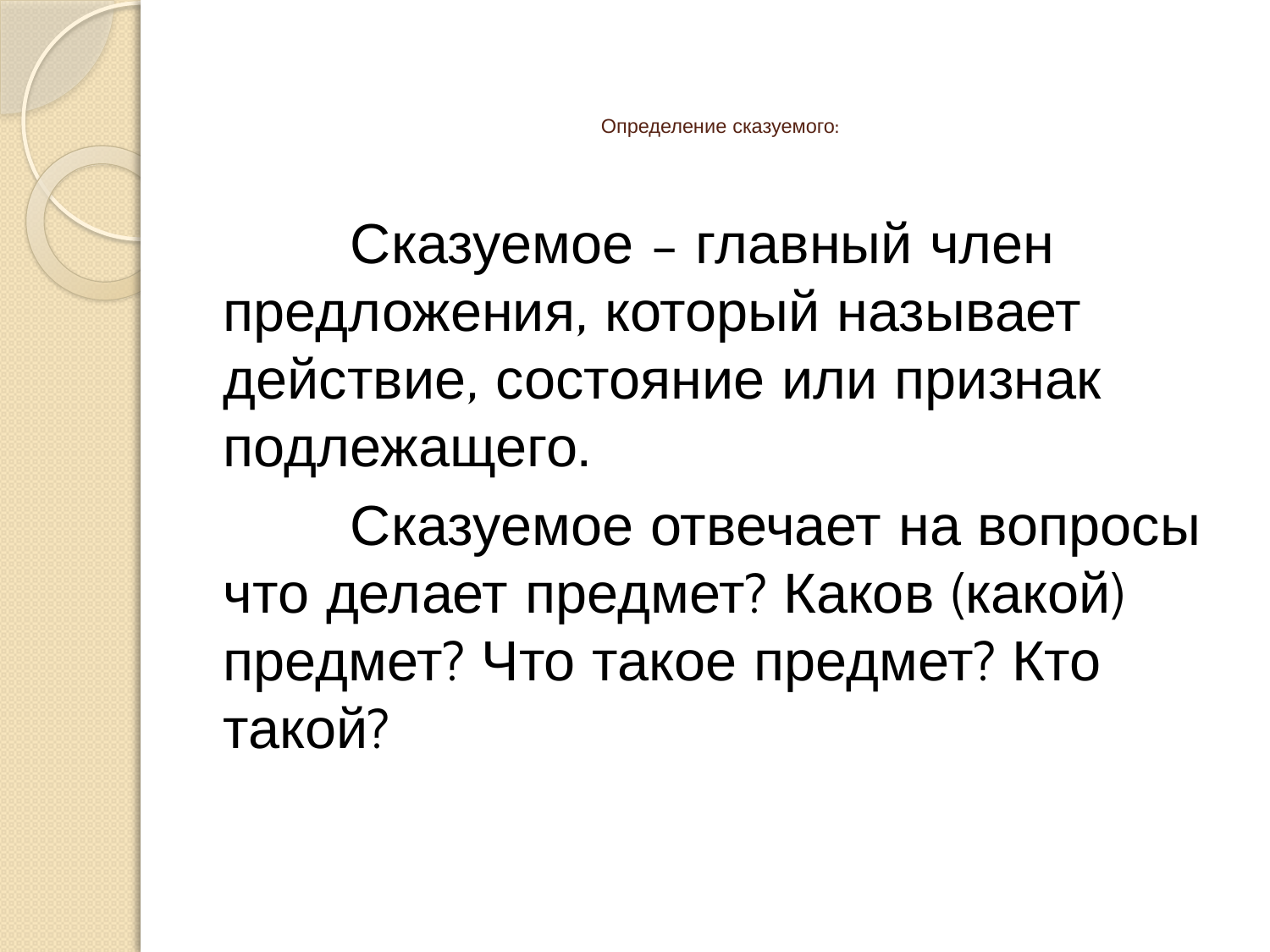

# Определение сказуемого:
	Сказуемое – главный член предложения, который называет действие, состояние или признак подлежащего.
	Сказуемое отвечает на вопросы что делает предмет? Каков (какой) предмет? Что такое предмет? Кто такой?